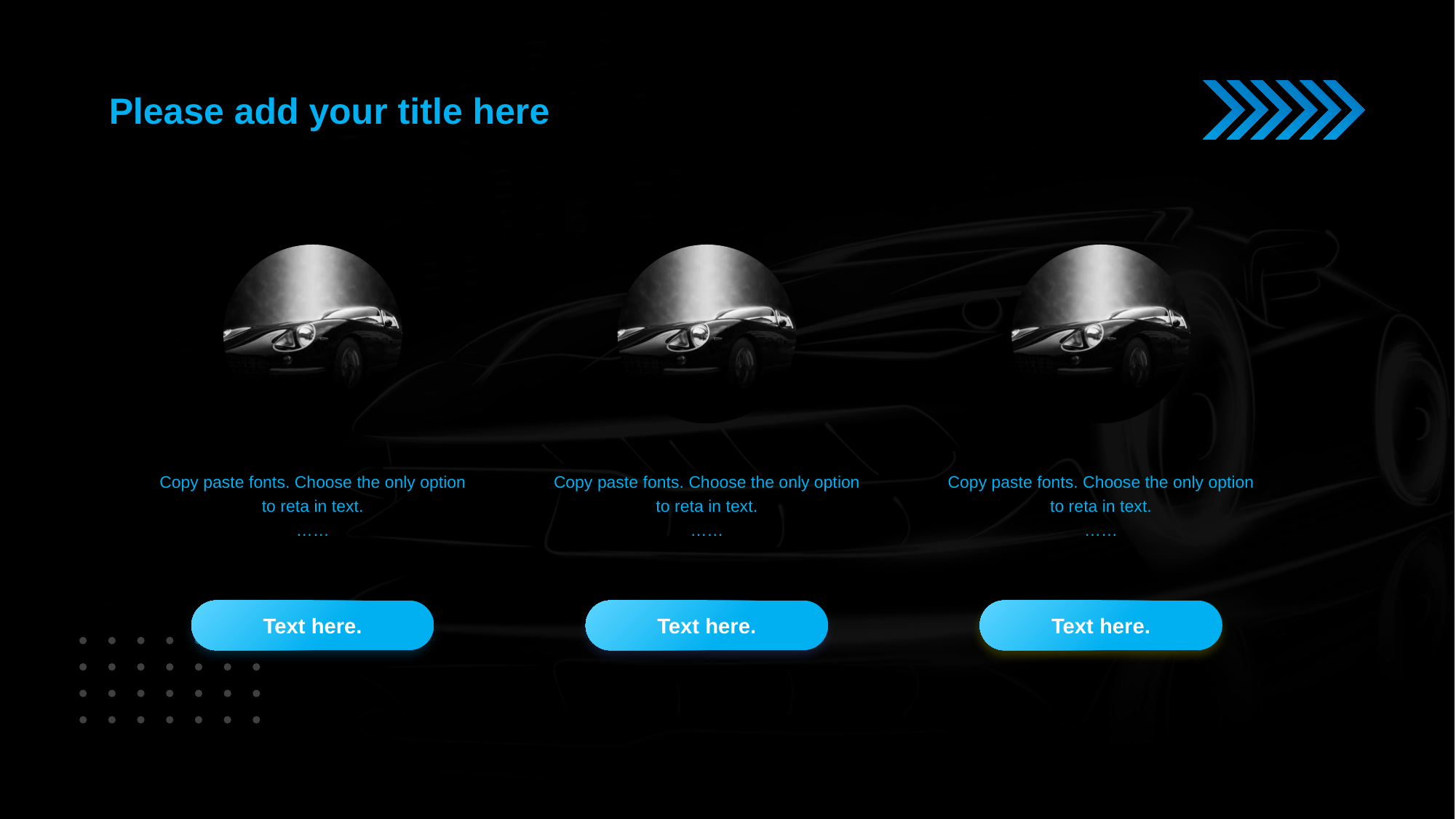

Copy paste fonts. Choose the only option to reta in text.
……
Text here.

Copy paste fonts. Choose the only option to reta in text.
……
Text here.

Copy paste fonts. Choose the only option to reta in text.
……
Text here.